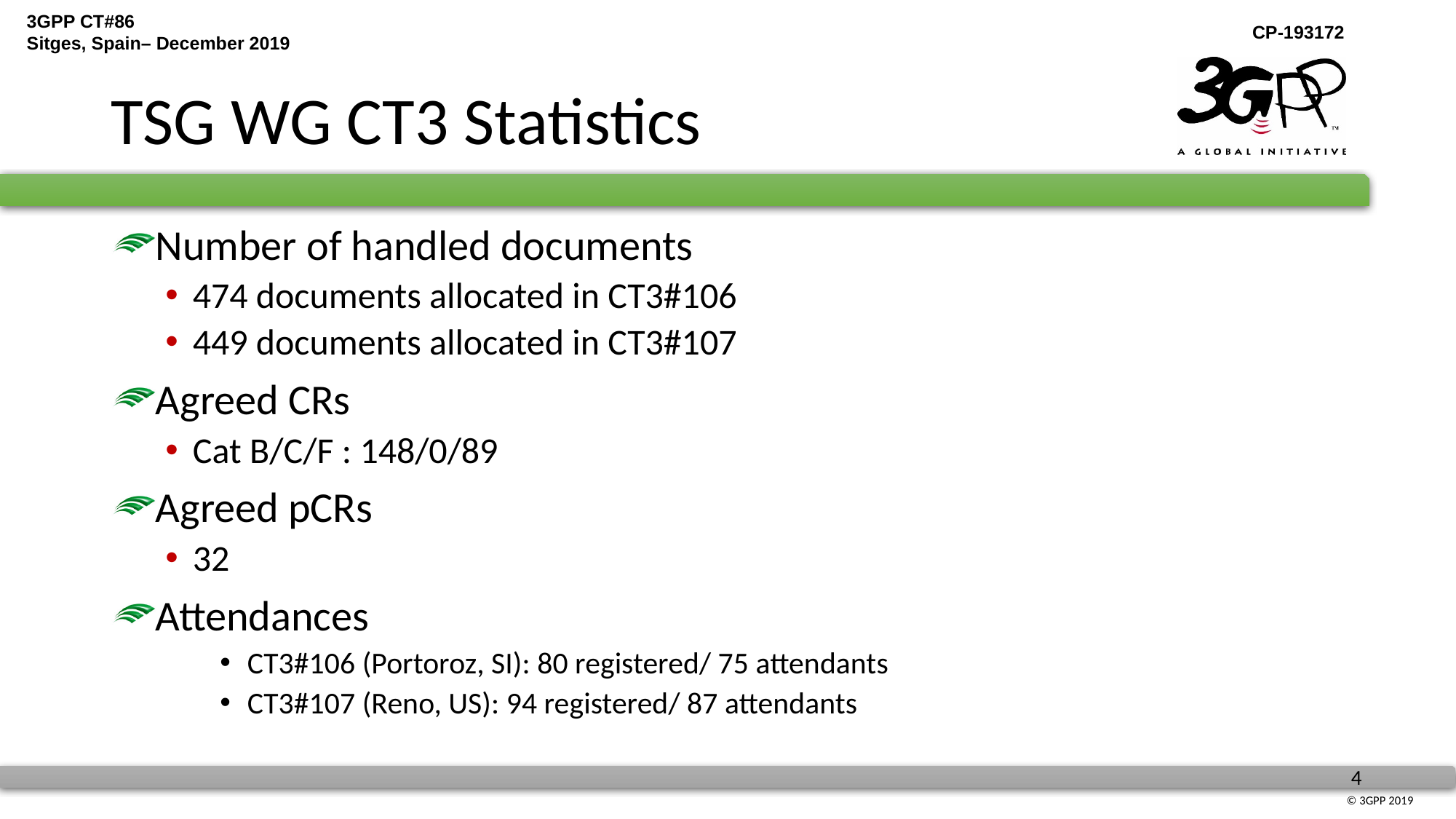

# TSG WG CT3 Statistics
Number of handled documents
474 documents allocated in CT3#106
449 documents allocated in CT3#107
Agreed CRs
Cat B/C/F : 148/0/89
Agreed pCRs
32
Attendances
CT3#106 (Portoroz, SI): 80 registered/ 75 attendants
CT3#107 (Reno, US): 94 registered/ 87 attendants